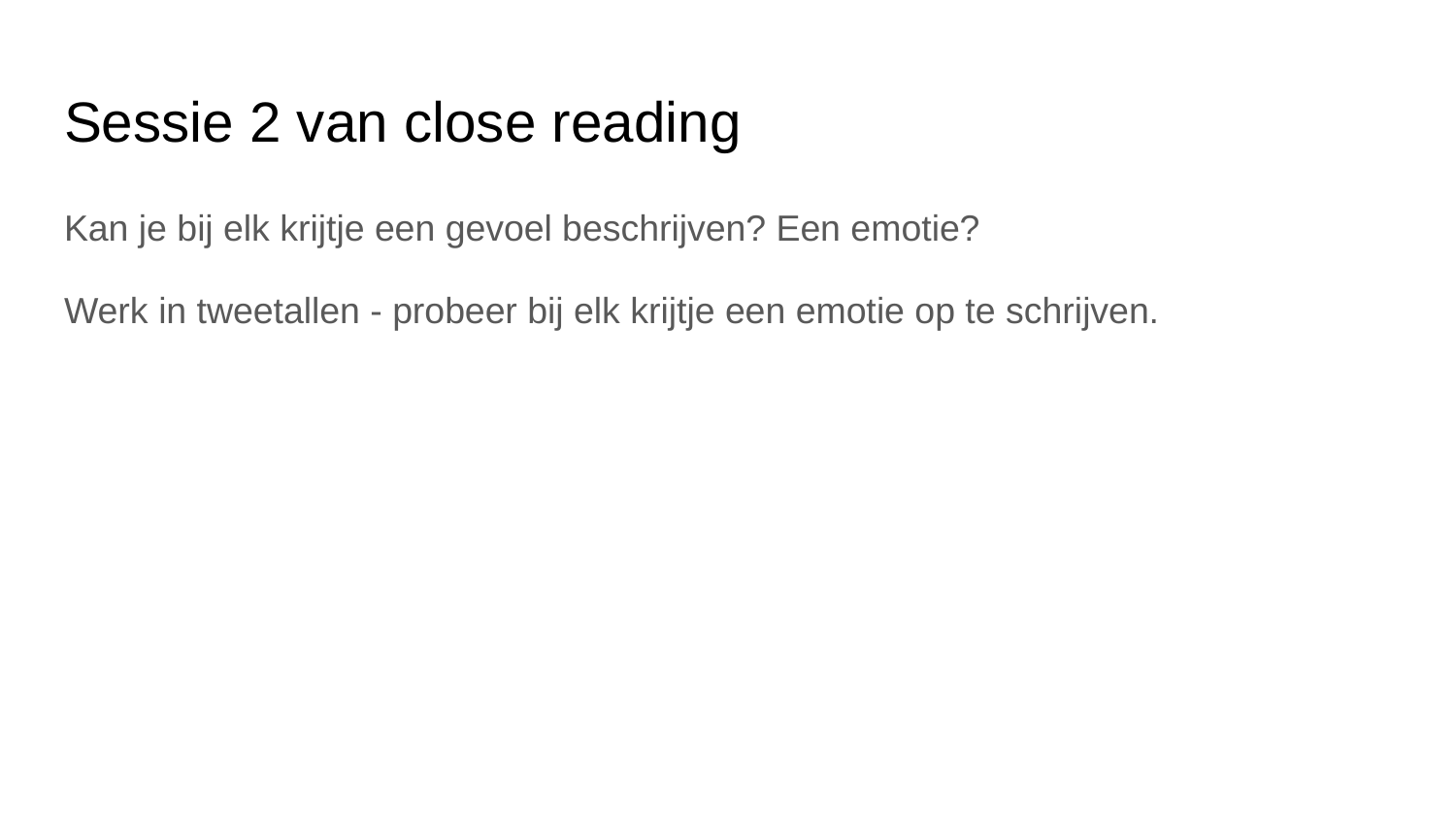

# Sessie 2 van close reading
Kan je bij elk krijtje een gevoel beschrijven? Een emotie?
Werk in tweetallen - probeer bij elk krijtje een emotie op te schrijven.